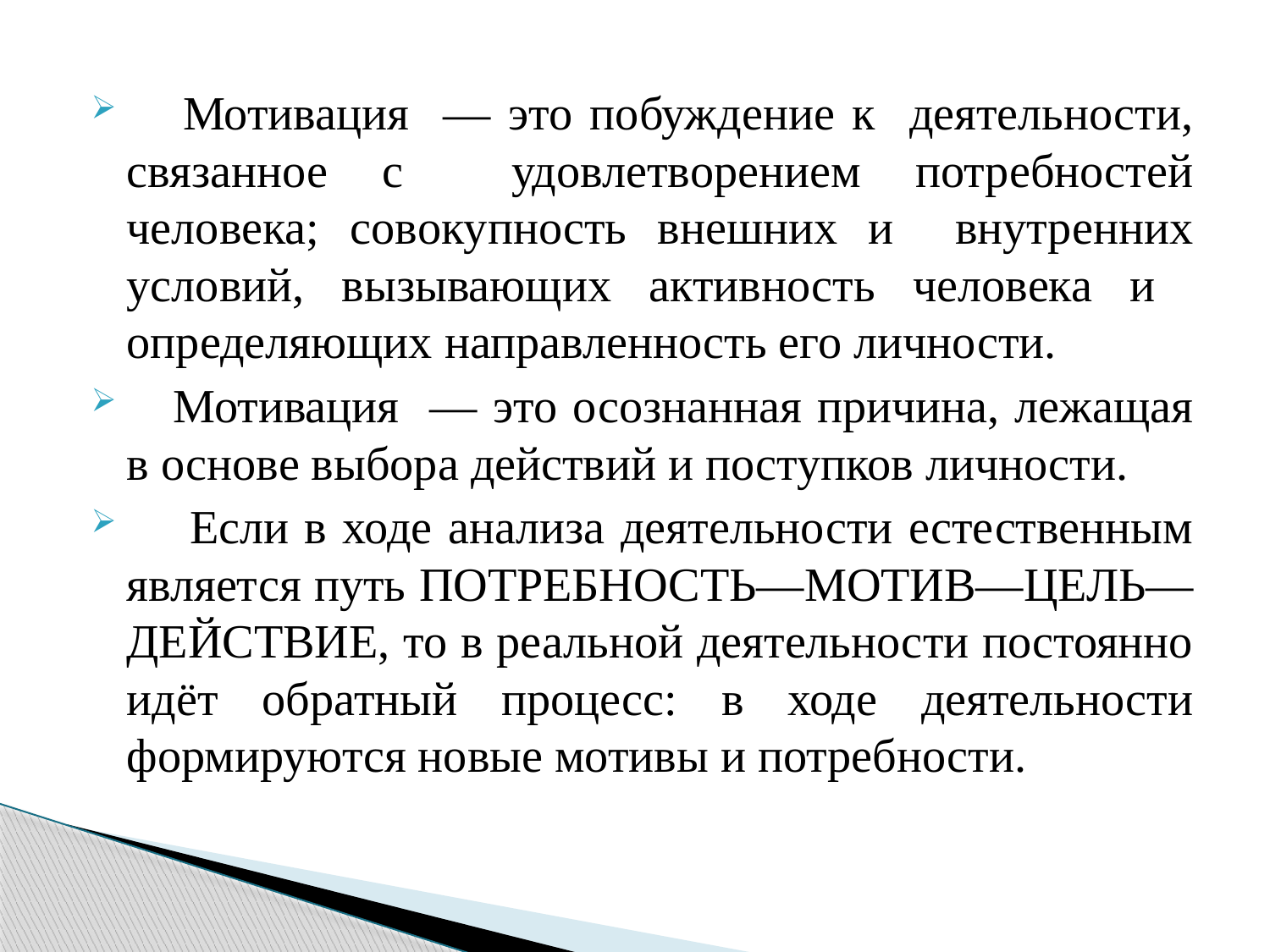

Мотивация  — это побуждение к  деятельности, связанное с  удовлетворением потребностей человека; совокупность внешних и  внутренних условий, вызывающих активность человека и  определяющих направленность его личности.
   Мотивация  — это осознанная причина, лежащая в основе выбора действий и поступков личности.
    Если в ходе анализа деятельности естественным является путь ПОТРЕБНОСТЬ—МОТИВ—ЦЕЛЬ—ДЕЙСТВИЕ, то в реальной деятельности постоянно идёт обратный процесс: в ходе деятельности формируются новые мотивы и потребности.